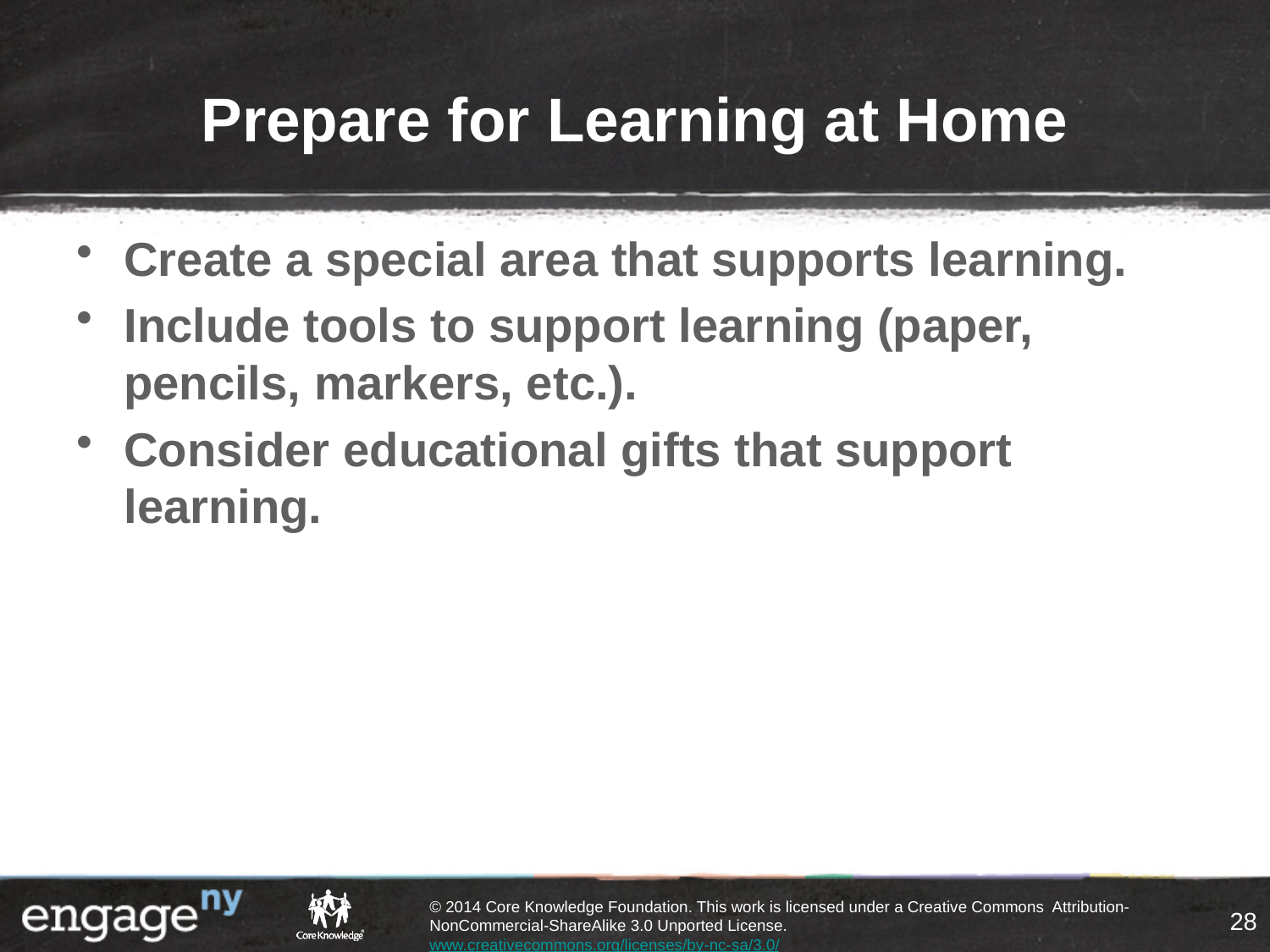

# Prepare for Learning at Home
Create a special area that supports learning.
Include tools to support learning (paper, pencils, markers, etc.).
Consider educational gifts that support learning.
28